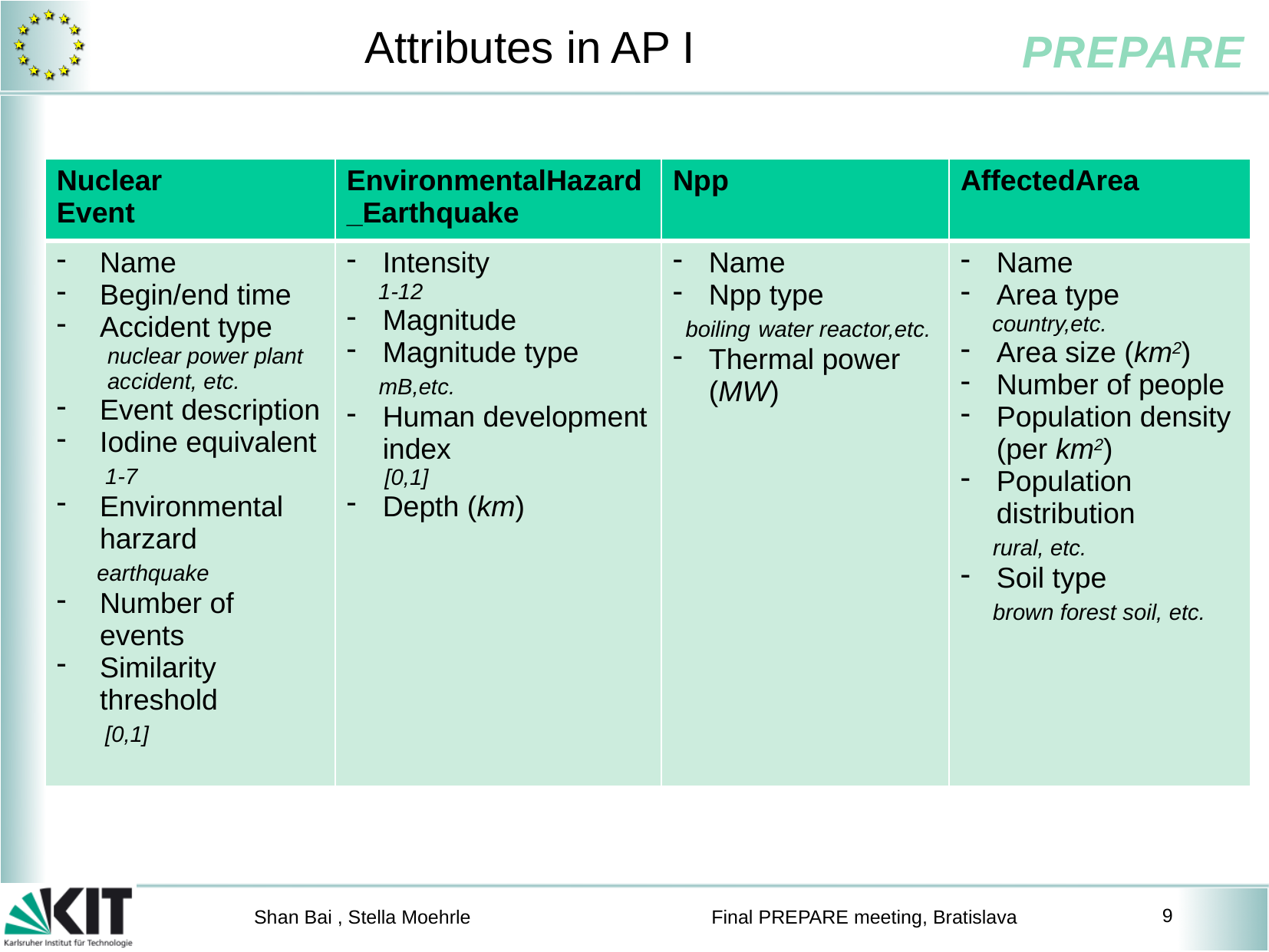

# Attributes in AP I
| Nuclear Event | EnvironmentalHazard\_Earthquake | Npp | AffectedArea |
| --- | --- | --- | --- |
| Name Begin/end time Accident type nuclear power plant accident, etc. Event description Iodine equivalent 1-7 Environmental harzard earthquake Number of events Similarity threshold [0,1] | Intensity 1-12 Magnitude Magnitude type mB,etc. Human development index [0,1] Depth (km) | Name Npp type boiling water reactor,etc. Thermal power (MW) | Name Area type country,etc. Area size (km2) Number of people Population density (per km2) Population distribution rural, etc. Soil type brown forest soil, etc. |